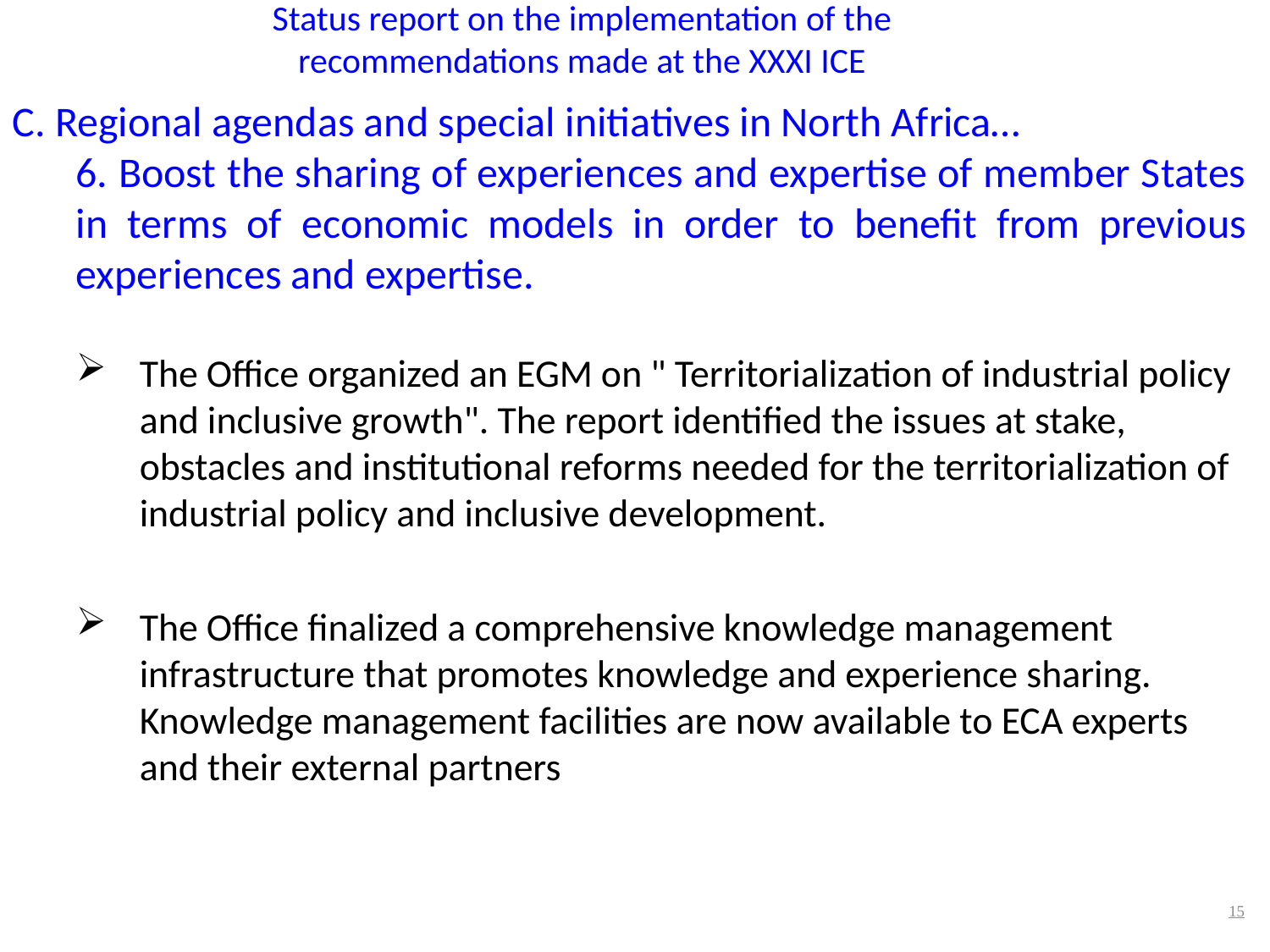

Status report on the implementation of the recommendations made at the XXXI ICE
C. Regional agendas and special initiatives in North Africa…
6. Boost the sharing of experiences and expertise of member States in terms of economic models in order to benefit from previous experiences and expertise.

The Office organized an EGM on " Territorialization of industrial policy and inclusive growth". The report identified the issues at stake, obstacles and institutional reforms needed for the territorialization of industrial policy and inclusive development.

The Office finalized a comprehensive knowledge management infrastructure that promotes knowledge and experience sharing. Knowledge management facilities are now available to ECA experts and their external partners
15